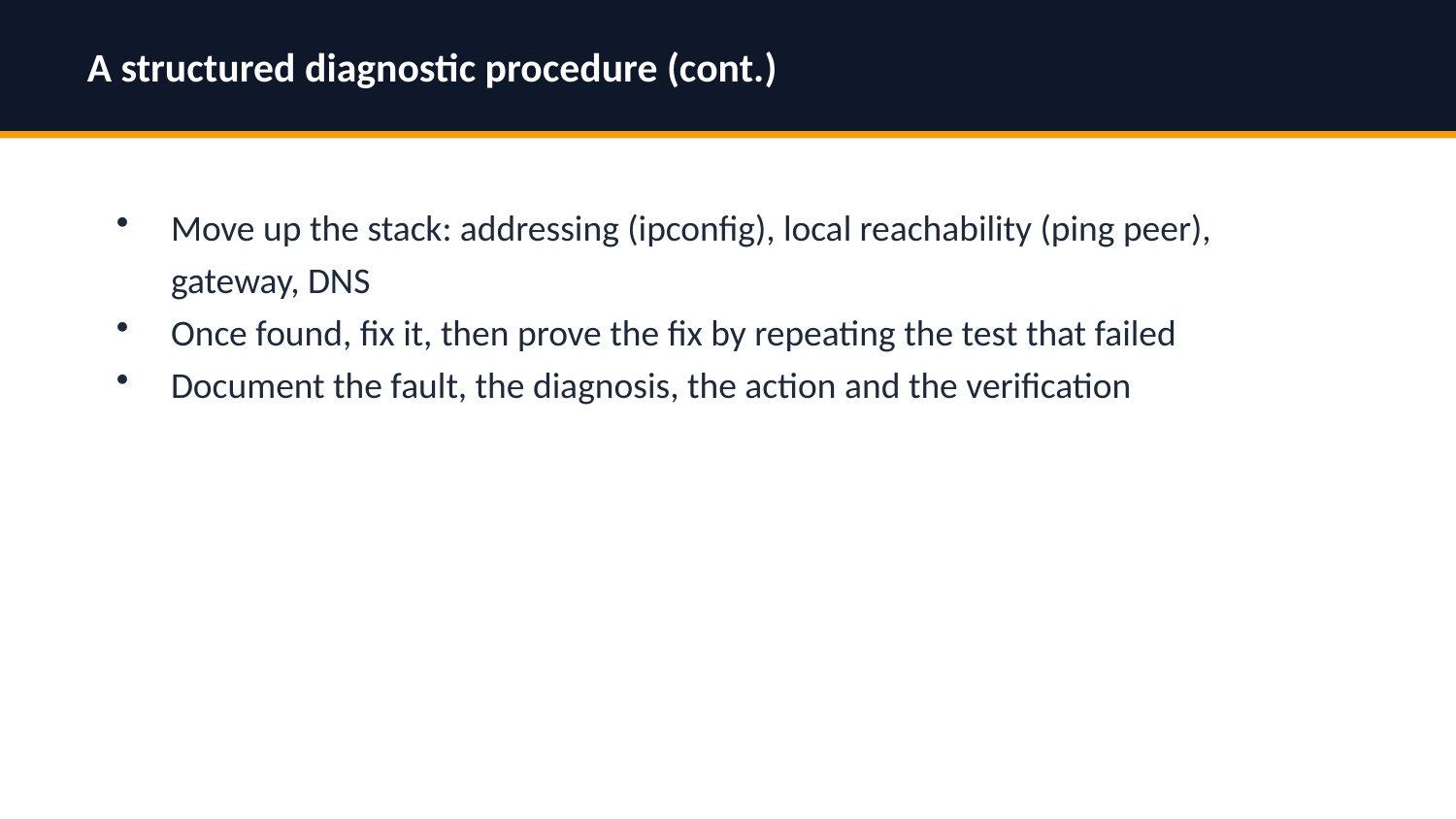

A structured diagnostic procedure (cont.)

Move up the stack: addressing (ipconfig), local reachability (ping peer), gateway, DNS
Once found, fix it, then prove the fix by repeating the test that failed
Document the fault, the diagnosis, the action and the verification